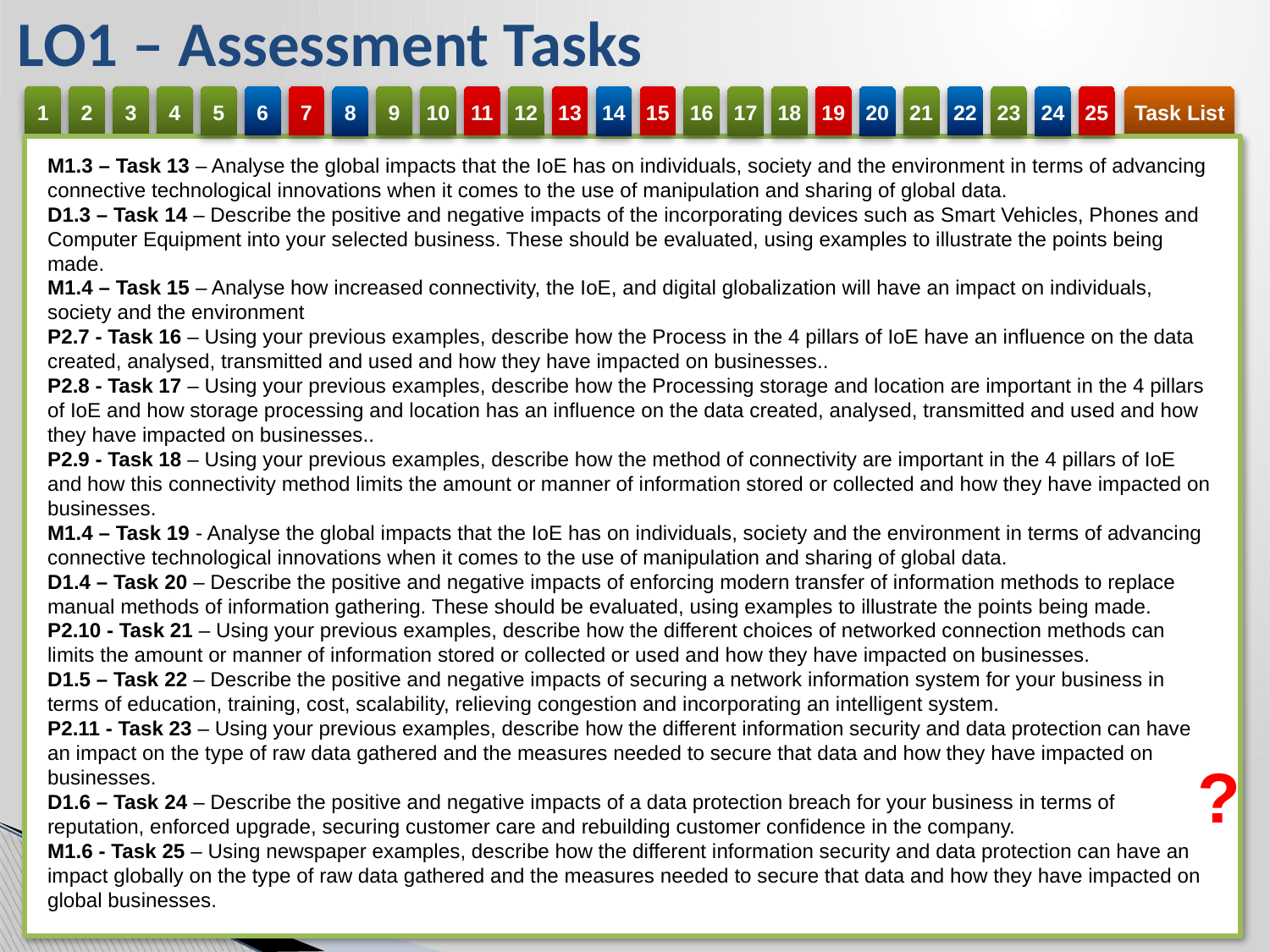

LO1 – Assessment Tasks
M1.3 – Task 13 – Analyse the global impacts that the IoE has on individuals, society and the environment in terms of advancing connective technological innovations when it comes to the use of manipulation and sharing of global data.
D1.3 – Task 14 – Describe the positive and negative impacts of the incorporating devices such as Smart Vehicles, Phones and Computer Equipment into your selected business. These should be evaluated, using examples to illustrate the points being made.
M1.4 – Task 15 – Analyse how increased connectivity, the IoE, and digital globalization will have an impact on individuals, society and the environment
P2.7 - Task 16 – Using your previous examples, describe how the Process in the 4 pillars of IoE have an influence on the data created, analysed, transmitted and used and how they have impacted on businesses..
P2.8 - Task 17 – Using your previous examples, describe how the Processing storage and location are important in the 4 pillars of IoE and how storage processing and location has an influence on the data created, analysed, transmitted and used and how they have impacted on businesses..
P2.9 - Task 18 – Using your previous examples, describe how the method of connectivity are important in the 4 pillars of IoE and how this connectivity method limits the amount or manner of information stored or collected and how they have impacted on businesses.
M1.4 – Task 19 - Analyse the global impacts that the IoE has on individuals, society and the environment in terms of advancing connective technological innovations when it comes to the use of manipulation and sharing of global data.
D1.4 – Task 20 – Describe the positive and negative impacts of enforcing modern transfer of information methods to replace manual methods of information gathering. These should be evaluated, using examples to illustrate the points being made.
P2.10 - Task 21 – Using your previous examples, describe how the different choices of networked connection methods can limits the amount or manner of information stored or collected or used and how they have impacted on businesses.
D1.5 – Task 22 – Describe the positive and negative impacts of securing a network information system for your business in terms of education, training, cost, scalability, relieving congestion and incorporating an intelligent system.
P2.11 - Task 23 – Using your previous examples, describe how the different information security and data protection can have an impact on the type of raw data gathered and the measures needed to secure that data and how they have impacted on businesses.
D1.6 – Task 24 – Describe the positive and negative impacts of a data protection breach for your business in terms of reputation, enforced upgrade, securing customer care and rebuilding customer confidence in the company.
M1.6 - Task 25 – Using newspaper examples, describe how the different information security and data protection can have an impact globally on the type of raw data gathered and the measures needed to secure that data and how they have impacted on global businesses.

?